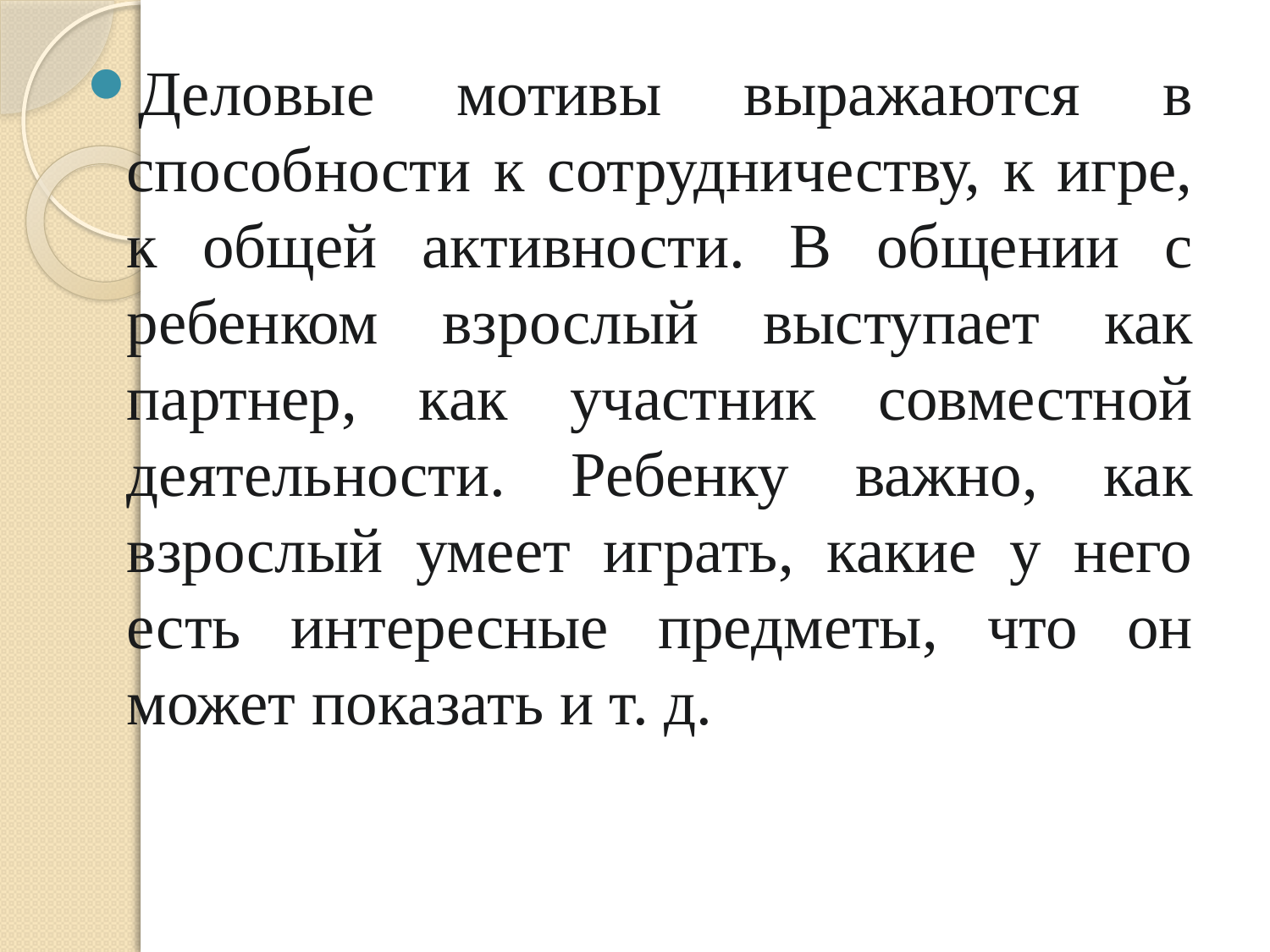

Деловые мотивы выражаются в способности к сотрудничеству, к игре, к общей активности. В общении с ребенком взрослый выступает как партнер, как участник совместной деятельности. Ребенку важно, как взрослый умеет играть, какие у него есть интересные предметы, что он может показать и т. д.